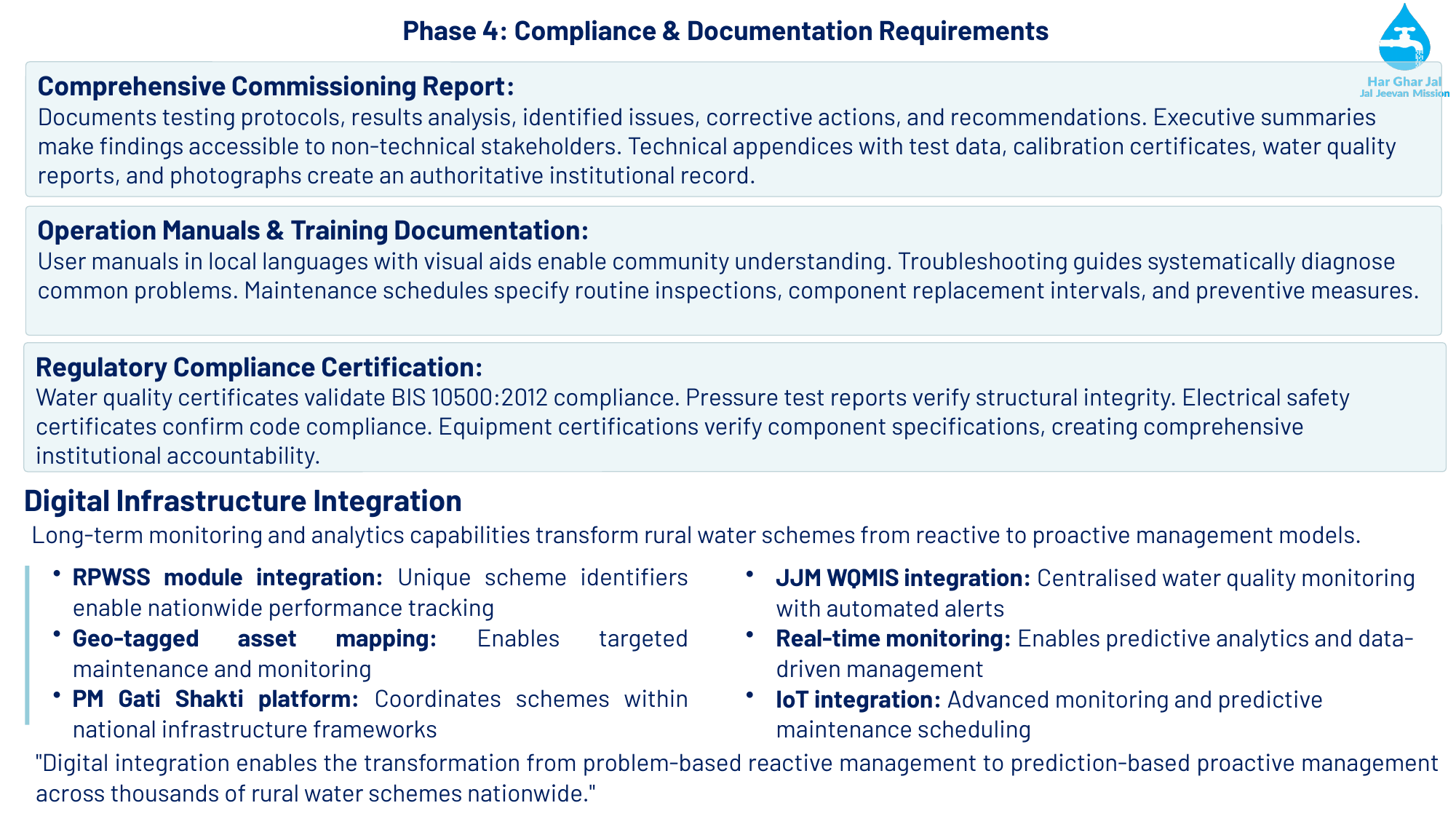

Phase 4: Compliance & Documentation Requirements
Comprehensive Commissioning Report:
Documents testing protocols, results analysis, identified issues, corrective actions, and recommendations. Executive summaries make findings accessible to non-technical stakeholders. Technical appendices with test data, calibration certificates, water quality reports, and photographs create an authoritative institutional record.
Operation Manuals & Training Documentation:
User manuals in local languages with visual aids enable community understanding. Troubleshooting guides systematically diagnose common problems. Maintenance schedules specify routine inspections, component replacement intervals, and preventive measures.

Regulatory Compliance Certification:
Water quality certificates validate BIS 10500:2012 compliance. Pressure test reports verify structural integrity. Electrical safety certificates confirm code compliance. Equipment certifications verify component specifications, creating comprehensive institutional accountability.

Digital Infrastructure Integration
Long-term monitoring and analytics capabilities transform rural water schemes from reactive to proactive management models.
RPWSS module integration: Unique scheme identifiers enable nationwide performance tracking
Geo-tagged asset mapping: Enables targeted maintenance and monitoring
PM Gati Shakti platform: Coordinates schemes within national infrastructure frameworks
JJM WQMIS integration: Centralised water quality monitoring with automated alerts
Real-time monitoring: Enables predictive analytics and data-driven management
IoT integration: Advanced monitoring and predictive maintenance scheduling

"Digital integration enables the transformation from problem-based reactive management to prediction-based proactive management across thousands of rural water schemes nationwide."